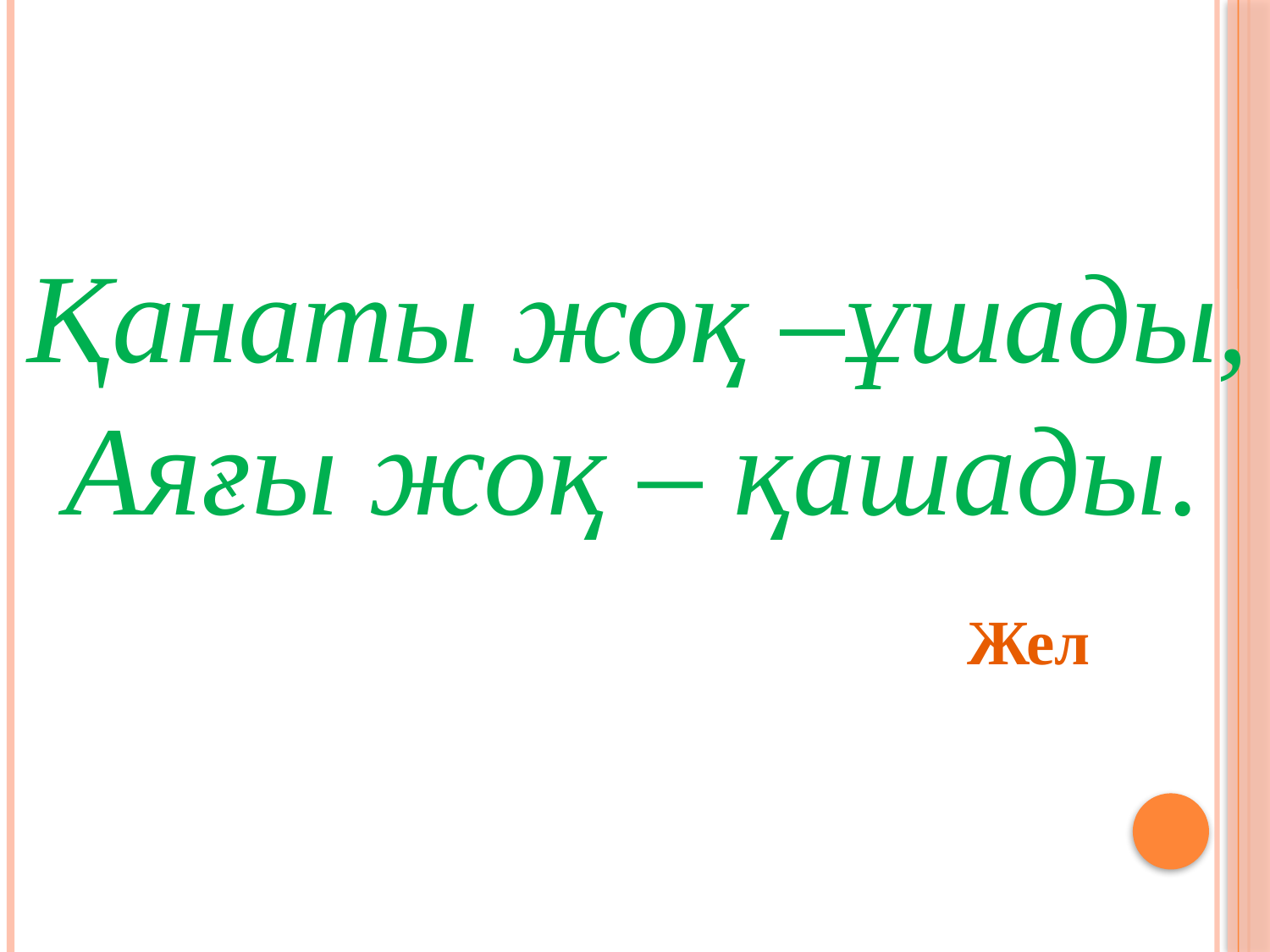

Қанаты жоқ –ұшады,
Аяғы жоқ – қашады.
                                                              Жел